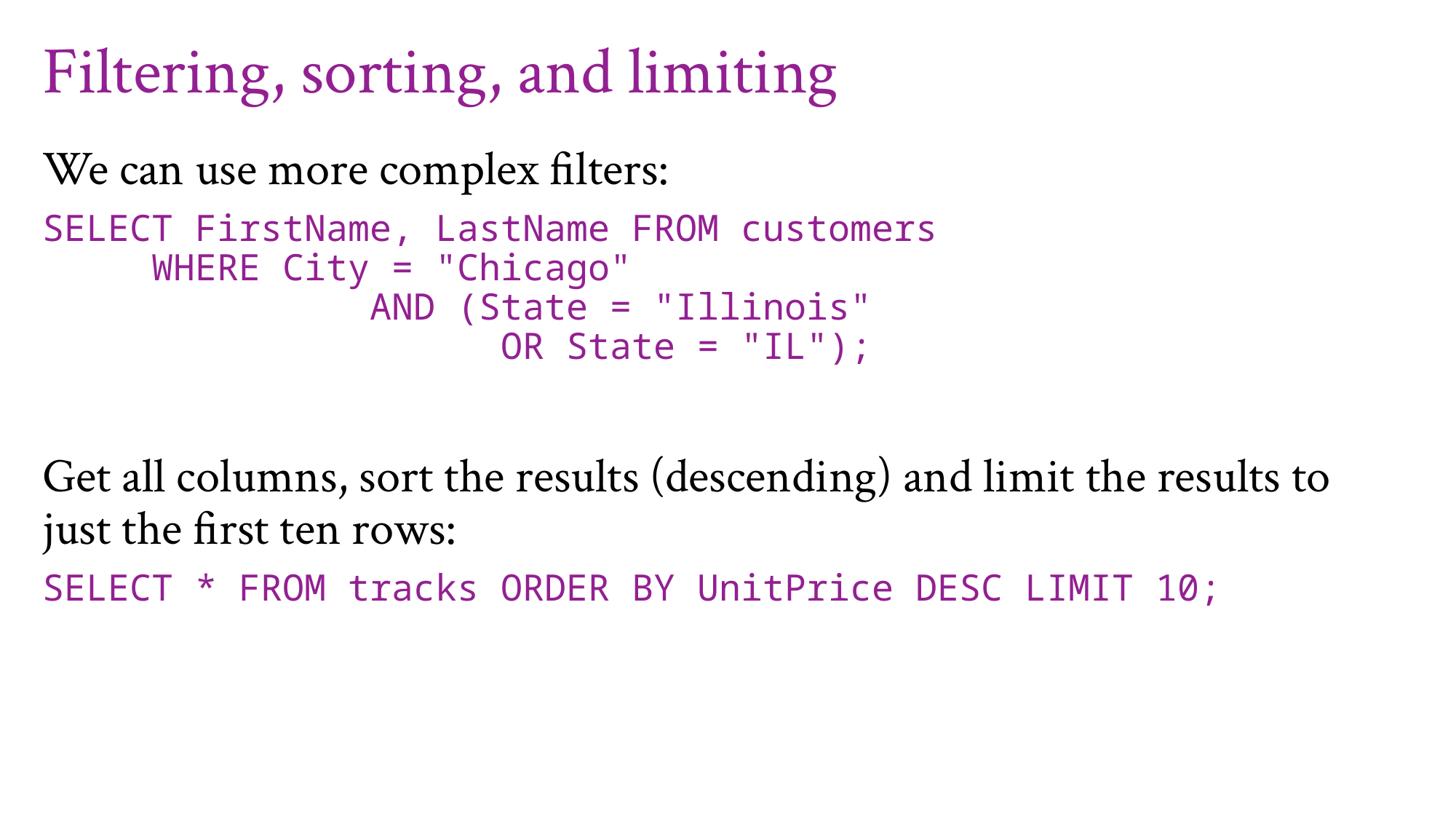

# Filtering, sorting, and limiting
We can use more complex filters:
SELECT FirstName, LastName FROM customers
	WHERE City = "Chicago"
			AND (State = "Illinois"
				 OR State = "IL");

Get all columns, sort the results (descending) and limit the results to just the first ten rows:
SELECT * FROM tracks ORDER BY UnitPrice DESC LIMIT 10;